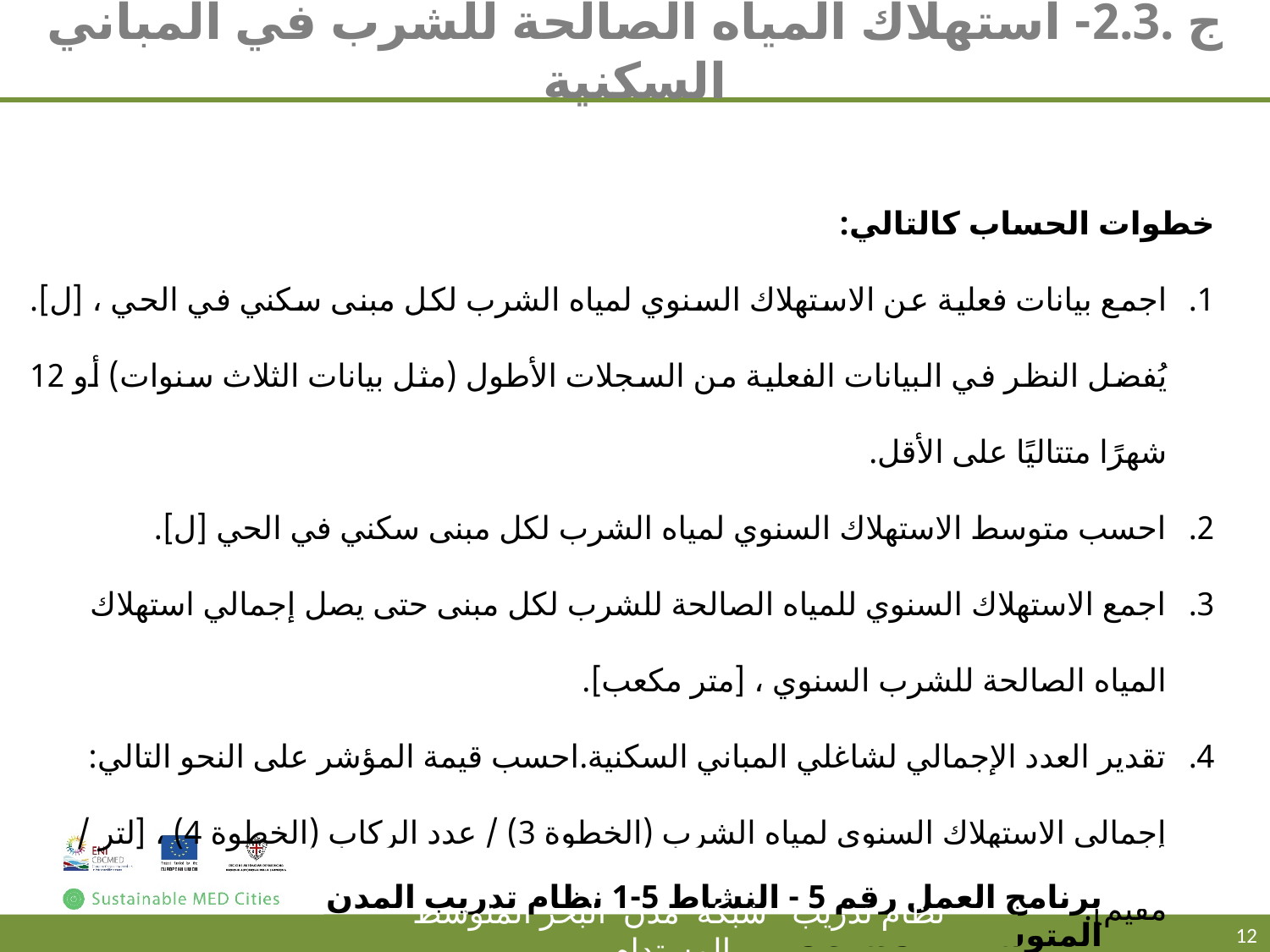

# ج .2.3- استهلاك المياه الصالحة للشرب في المباني السكنية
خطوات الحساب كالتالي:
اجمع بيانات فعلية عن الاستهلاك السنوي لمياه الشرب لكل مبنى سكني في الحي ، [ل]. يُفضل النظر في البيانات الفعلية من السجلات الأطول (مثل بيانات الثلاث سنوات) أو 12 شهرًا متتاليًا على الأقل.
احسب متوسط الاستهلاك السنوي لمياه الشرب لكل مبنى سكني في الحي [ل].
اجمع الاستهلاك السنوي للمياه الصالحة للشرب لكل مبنى حتى يصل إجمالي استهلاك المياه الصالحة للشرب السنوي ، [متر مكعب].
تقدير العدد الإجمالي لشاغلي المباني السكنية.احسب قيمة المؤشر على النحو التالي: إجمالي الاستهلاك السنوي لمياه الشرب (الخطوة 3) / عدد الركاب (الخطوة 4) ، [لتر / مقيم].

برنامج العمل رقم 5 - النشاط 5-1 نظام تدريب المدن المتوسطة المستدامة
12
نظام تدريب   شبكة  مدن  البحر المتوسط   المستدام